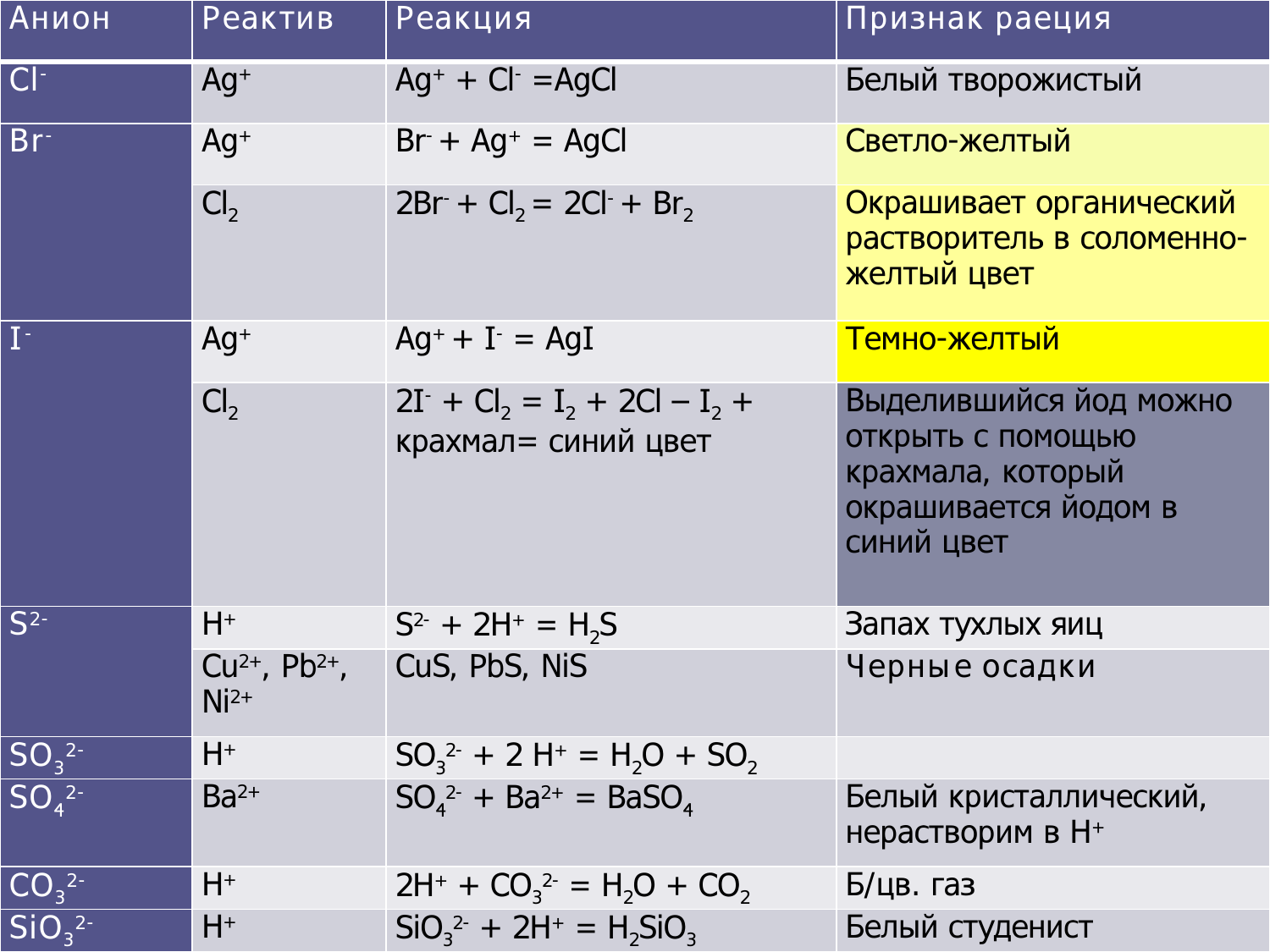

| Анион | Реактив | Реакция | Признак раеция |
| --- | --- | --- | --- |
| Cl- | Ag+ | Ag+ + Cl- =AgCl | Белый творожистый |
| Br- | Ag+ | Br- + Ag+ = AgCl | Светло-желтый |
|  | Cl2 | 2Br- + Cl2 = 2Cl- + Br2 | Окрашивает органический растворитель в соломенно-желтый цвет |
| I- | Ag+ | Ag+ + I- = AgI | Темно-желтый |
|  | Cl2 | 2I- + Cl2 = I2 + 2Cl – I2 + крахмал= синий цвет | Выделившийся йод можно открыть с помощью крахмала, который окрашивается йодом в синий цвет |
| S2- | H+ | S2- + 2H+ = H2S | Запах тухлых яиц |
|  | Cu2+, Pb2+, Ni2+ | CuS, PbS, NiS | Черные осадки |
| SO32- | H+ | SO32- + 2 H+ = H2O + SO2 |  |
| SO42- | Ba2+ | SO42- + Ba2+ = BaSO4 | Белый кристаллический, нерастворим в Н+ |
| CO32- | H+ | 2H+ + CO32- = H2O + CO2 | Б/цв. газ |
| SiO32- | H+ | SiO32- + 2H+ = H2SiO3 | Белый студенист |